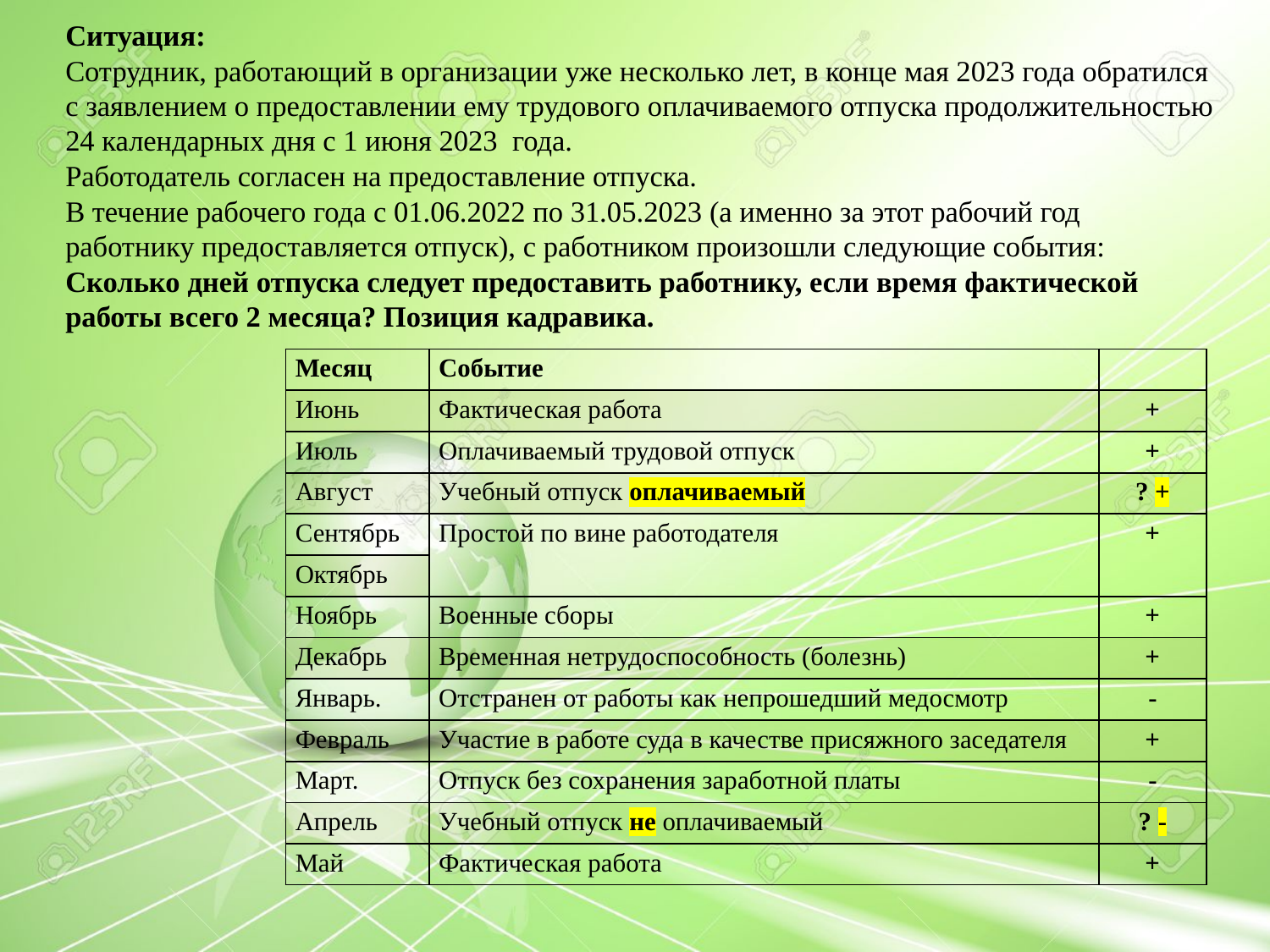

Ситуация:
Сотрудник, работающий в организации уже несколько лет, в конце мая 2023 года обратился с заявлением о предоставлении ему трудового оплачиваемого отпуска продолжительностью 24 календарных дня с 1 июня 2023  года.
Работодатель согласен на предоставление отпуска.
В течение рабочего года с 01.06.2022 по 31.05.2023 (а именно за этот рабочий год работнику предоставляется отпуск), с работником произошли следующие события:
Сколько дней отпуска следует предоставить работнику, если время фактической работы всего 2 месяца? Позиция кадравика.
| Месяц | Событие |  |
| --- | --- | --- |
| Июнь | Фактическая работа | + |
| Июль | Оплачиваемый трудовой отпуск | + |
| Август | Учебный отпуск оплачиваемый | ? + |
| Сентябрь | Простой по вине работодателя | + |
| Октябрь |  |  |
| Ноябрь | Военные сборы | + |
| Декабрь | Временная нетрудоспособность (болезнь) | + |
| Январь. | Отстранен от работы как непрошедший медосмотр | - |
| Февраль | Участие в работе суда в качестве присяжного заседателя | + |
| Март. | Отпуск без сохранения заработной платы | - |
| Апрель | Учебный отпуск не оплачиваемый | ? - |
| Май | Фактическая работа | + |